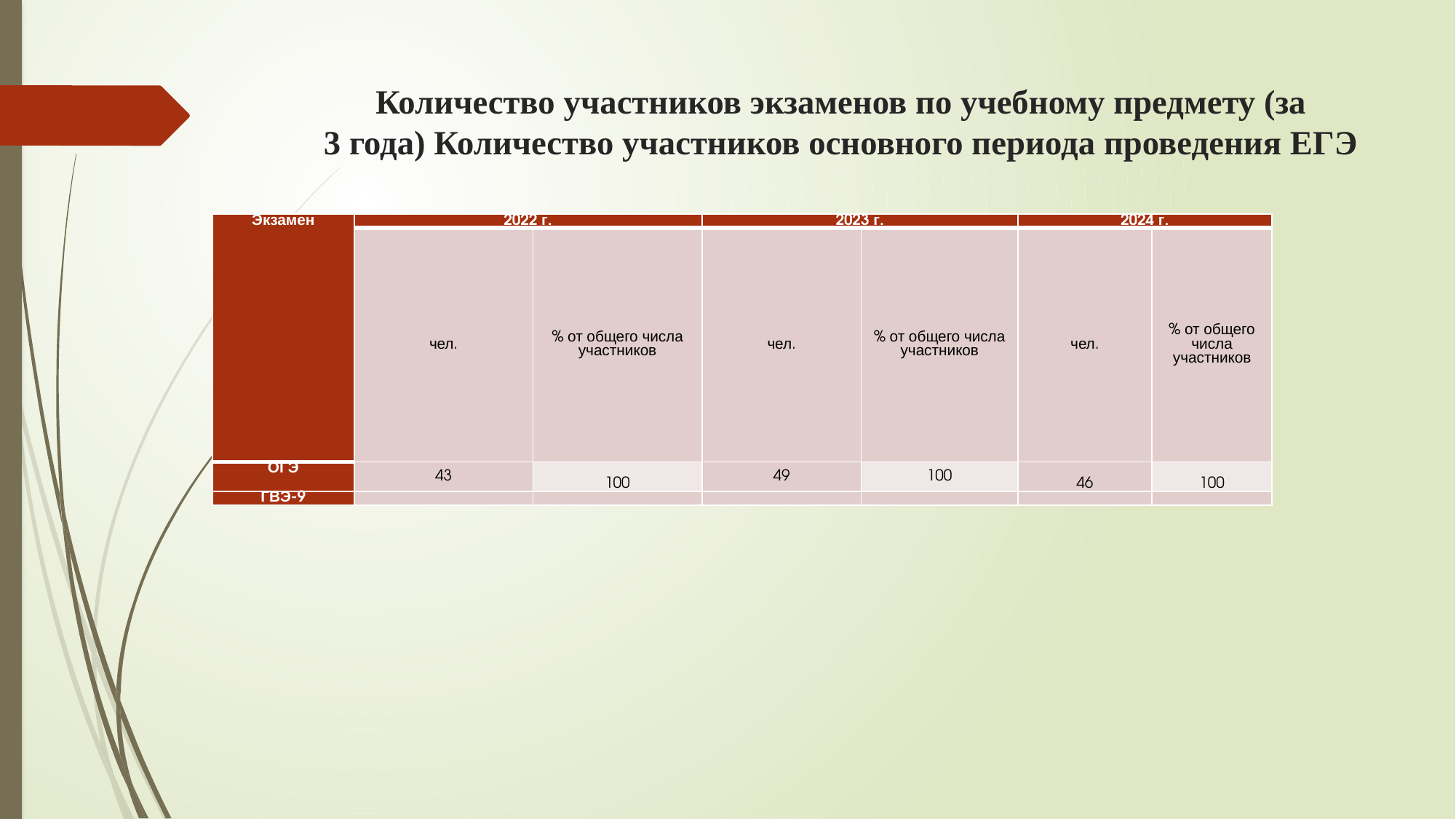

# Количество участников экзаменов по учебному предмету (за 3 года) Количество участников основного периода проведения ЕГЭ
| Экзамен | 2022 г. |  | 2023 г. |  | 2024 г. |  |
| --- | --- | --- | --- | --- | --- | --- |
|  | чел. | % от общего числа участников | чел. | % от общего числа участников | чел. | % от общего числа участников |
| ОГЭ | 43 | 100 | 49 | 100 | 46 | 100 |
| ГВЭ-9 |  |  |  |  |  |  |